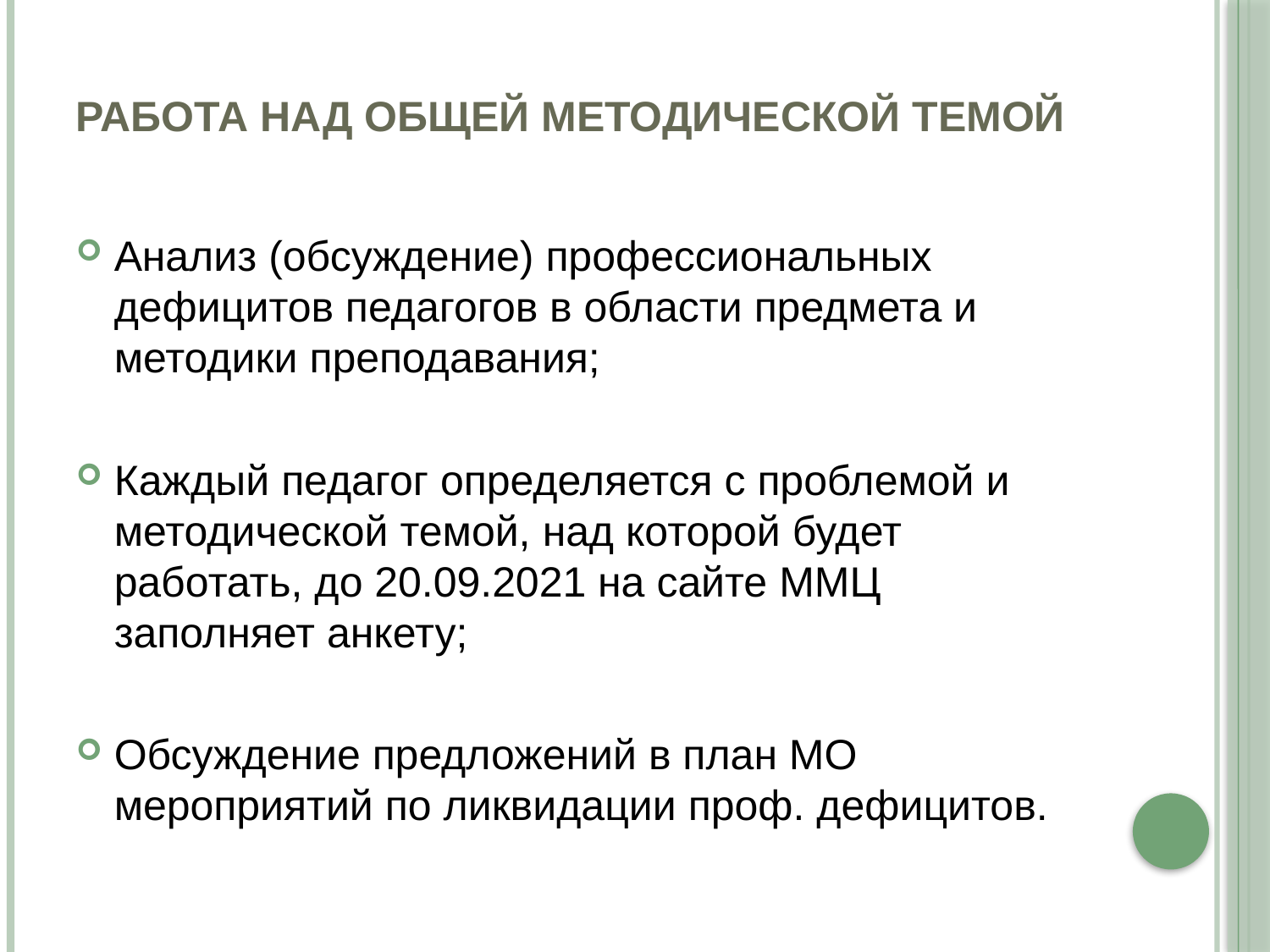

# Работа над общей методической темой
Анализ (обсуждение) профессиональных дефицитов педагогов в области предмета и методики преподавания;

Каждый педагог определяется с проблемой и методической темой, над которой будет работать, до 20.09.2021 на сайте ММЦ заполняет анкету;

Обсуждение предложений в план МО мероприятий по ликвидации проф. дефицитов.